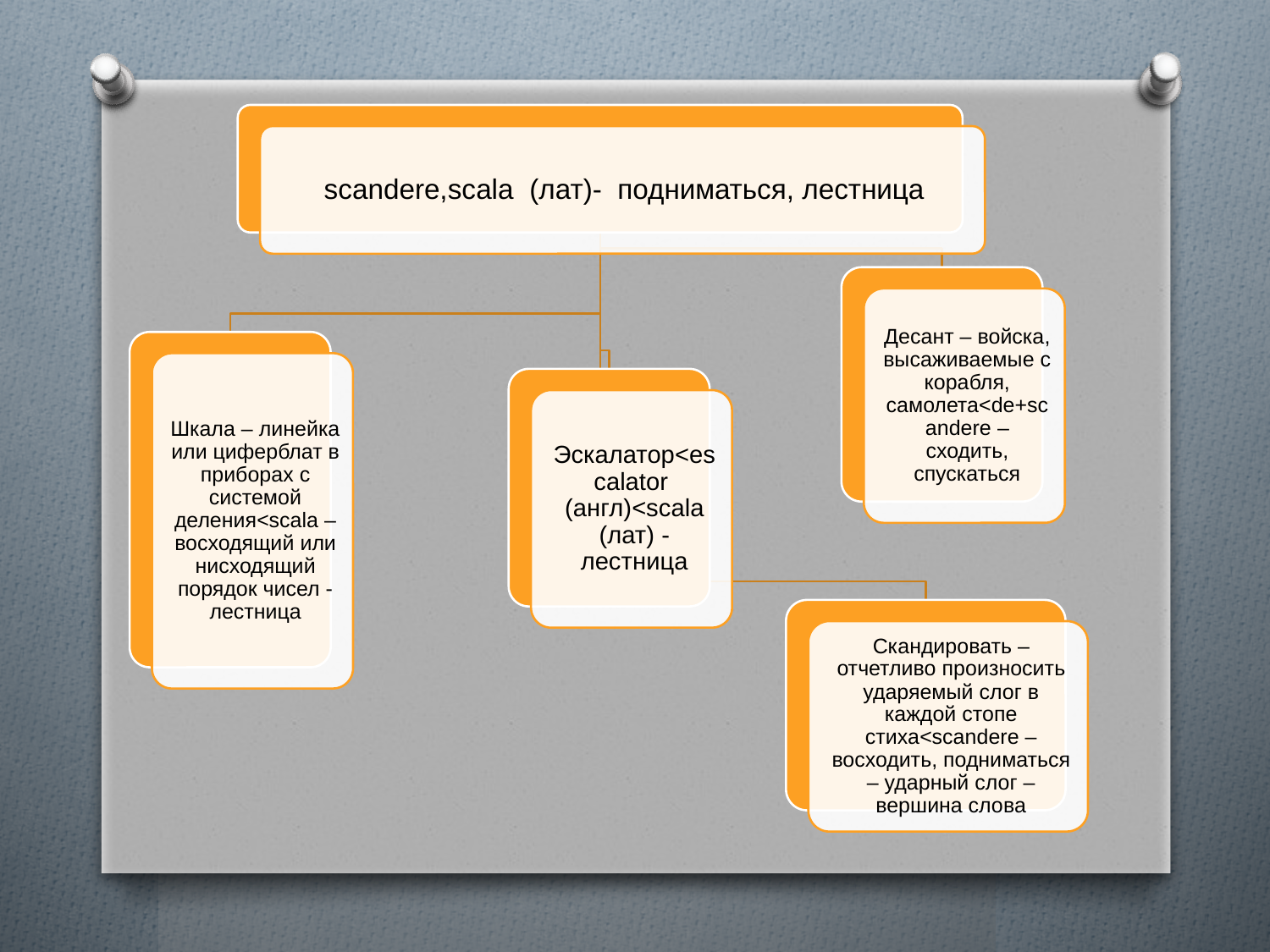

scandere,scala  (лат)-  подниматься, лестница
Шкала – линейка или циферблат в приборах с системой деления<scala – восходящий или нисходящий порядок чисел - лестница
Эскалатор<escalator  (англ)<scala (лат) - лестница
Десант – войска, высаживаемые с корабля, самолета<de+scandere – сходить, спускаться
Скандировать – отчетливо произносить ударяемый слог в каждой стопе стиха<scandere – восходить, подниматься – ударный слог – вершина слова